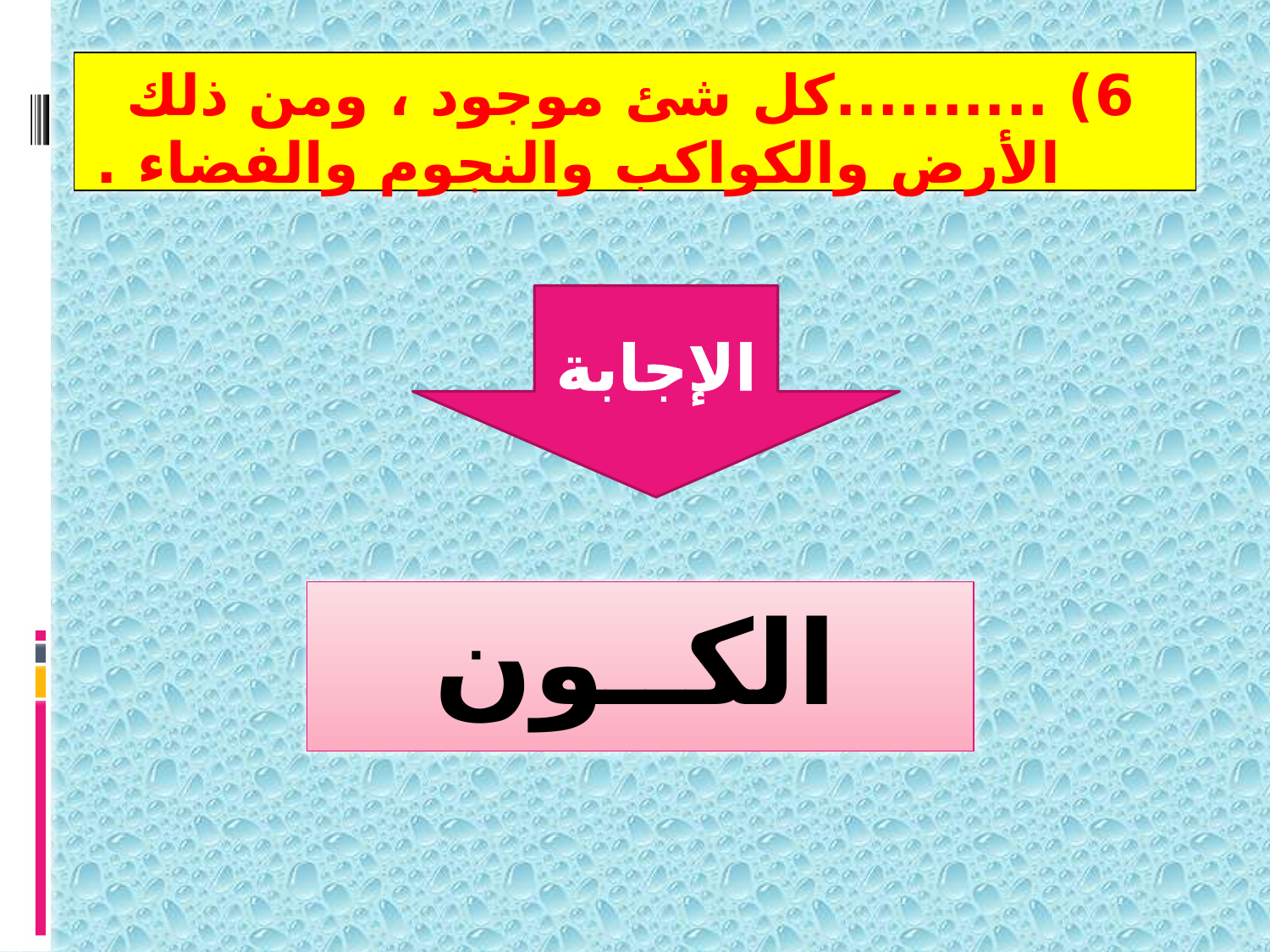

6) ..........كل شئ موجود ، ومن ذلك الأرض والكواكب والنجوم والفضاء .
الإجابة
الكــون